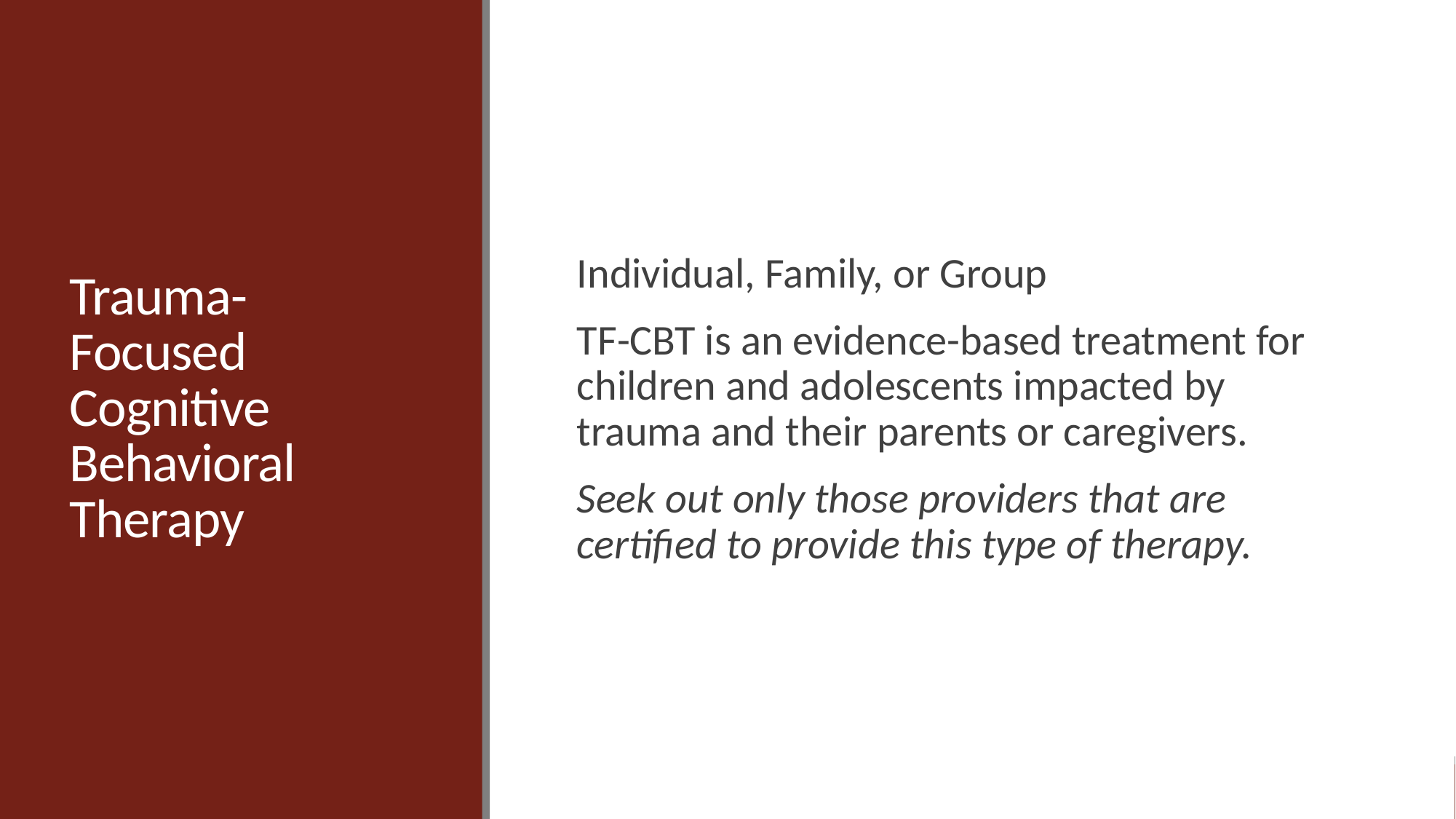

# Trauma-Focused Cognitive Behavioral Therapy
Individual, Family, or Group
TF-CBT is an evidence-based treatment for children and adolescents impacted by trauma and their parents or caregivers.
Seek out only those providers that are certified to provide this type of therapy.